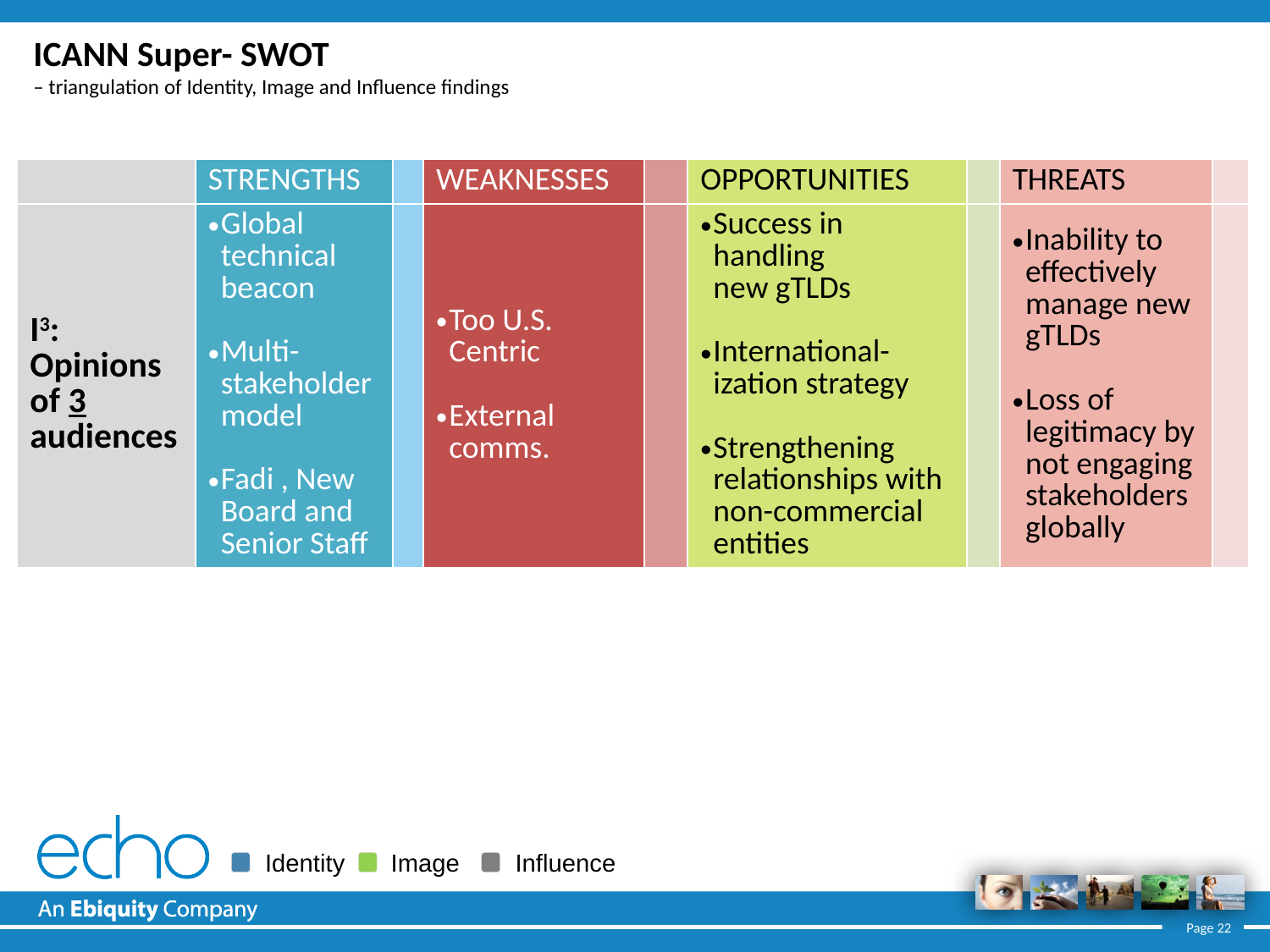

ICANN Super- SWOT
– triangulation of Identity, Image and Influence findings
|  | STRENGTHS |  | WEAKNESSES |  | OPPORTUNITIES |  | THREATS |  |
| --- | --- | --- | --- | --- | --- | --- | --- | --- |
| I3: Opinions of 3 audiences | Global technical beacon Multi-stakeholder model Fadi , New Board and Senior Staff |  | Too U.S. Centric External comms. |  | Success in handling new gTLDs International-ization strategy Strengthening relationships with non-commercial entities |  | Inability to effectively manage new gTLDs Loss of legitimacy by not engaging stakeholders globally |  |
Identity
Image
Influence